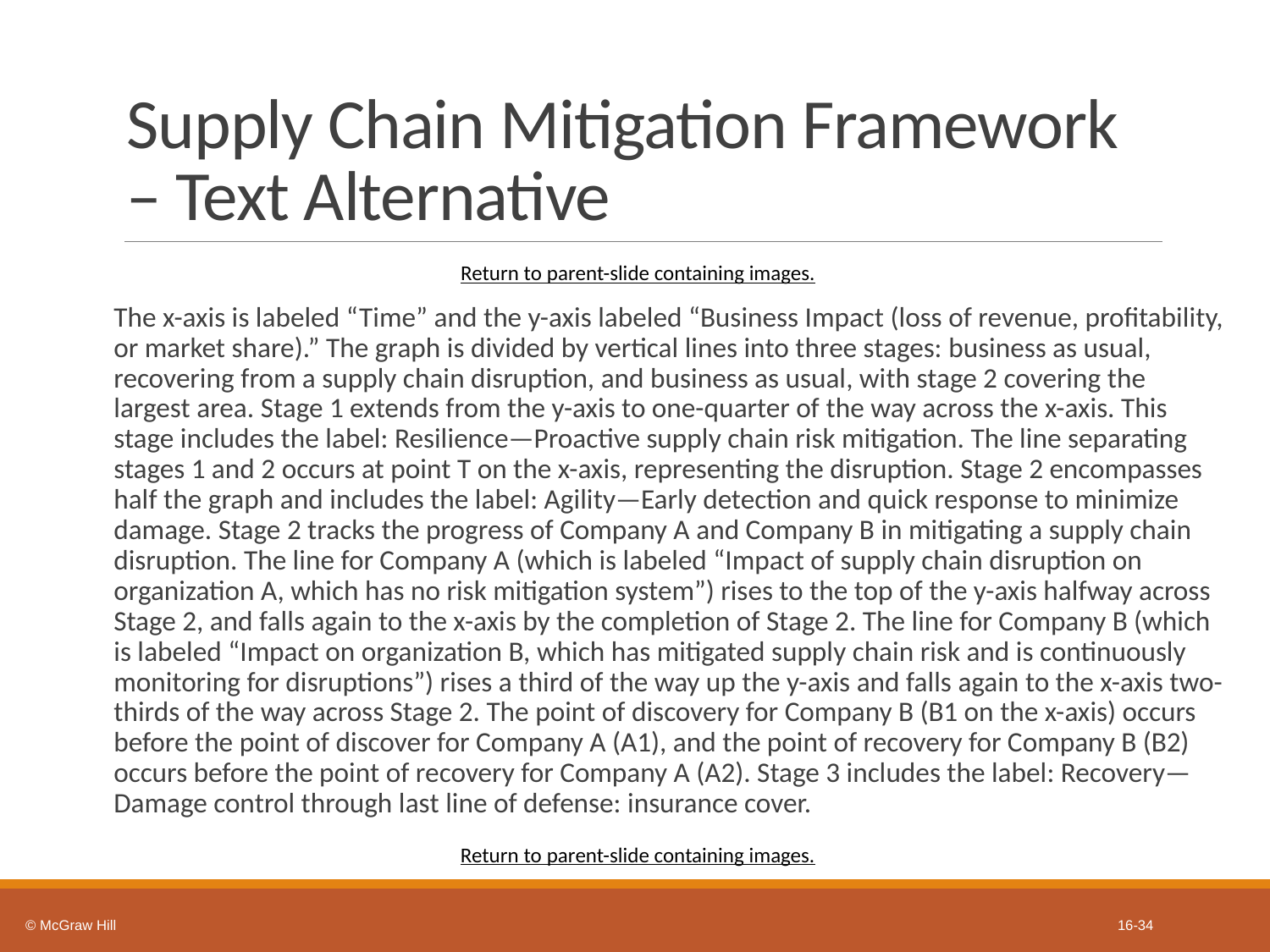

# Supply Chain Mitigation Framework – Text Alternative
Return to parent-slide containing images.
The x-axis is labeled “Time” and the y-axis labeled “Business Impact (loss of revenue, profitability, or market share).” The graph is divided by vertical lines into three stages: business as usual, recovering from a supply chain disruption, and business as usual, with stage 2 covering the largest area. Stage 1 extends from the y-axis to one-quarter of the way across the x-axis. This stage includes the label: Resilience—Proactive supply chain risk mitigation. The line separating stages 1 and 2 occurs at point T on the x-axis, representing the disruption. Stage 2 encompasses half the graph and includes the label: Agility—Early detection and quick response to minimize damage. Stage 2 tracks the progress of Company A and Company B in mitigating a supply chain disruption. The line for Company A (which is labeled “Impact of supply chain disruption on organization A, which has no risk mitigation system”) rises to the top of the y-axis halfway across Stage 2, and falls again to the x-axis by the completion of Stage 2. The line for Company B (which is labeled “Impact on organization B, which has mitigated supply chain risk and is continuously monitoring for disruptions”) rises a third of the way up the y-axis and falls again to the x-axis two-thirds of the way across Stage 2. The point of discovery for Company B (B1 on the x-axis) occurs before the point of discover for Company A (A1), and the point of recovery for Company B (B2) occurs before the point of recovery for Company A (A2). Stage 3 includes the label: Recovery—Damage control through last line of defense: insurance cover.
Return to parent-slide containing images.